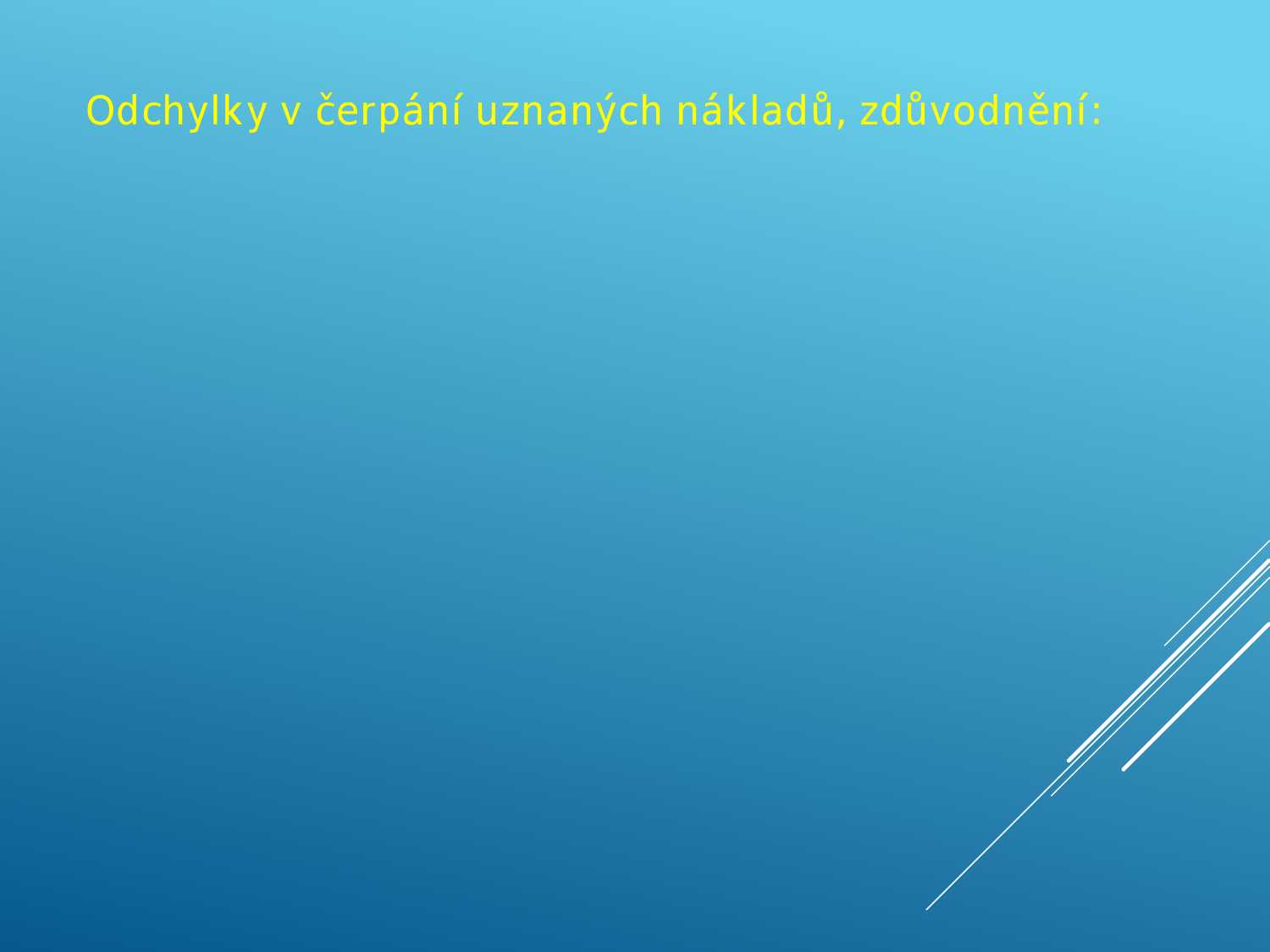

# Odchylky v čerpání uznaných nákladů, zdůvodnění: